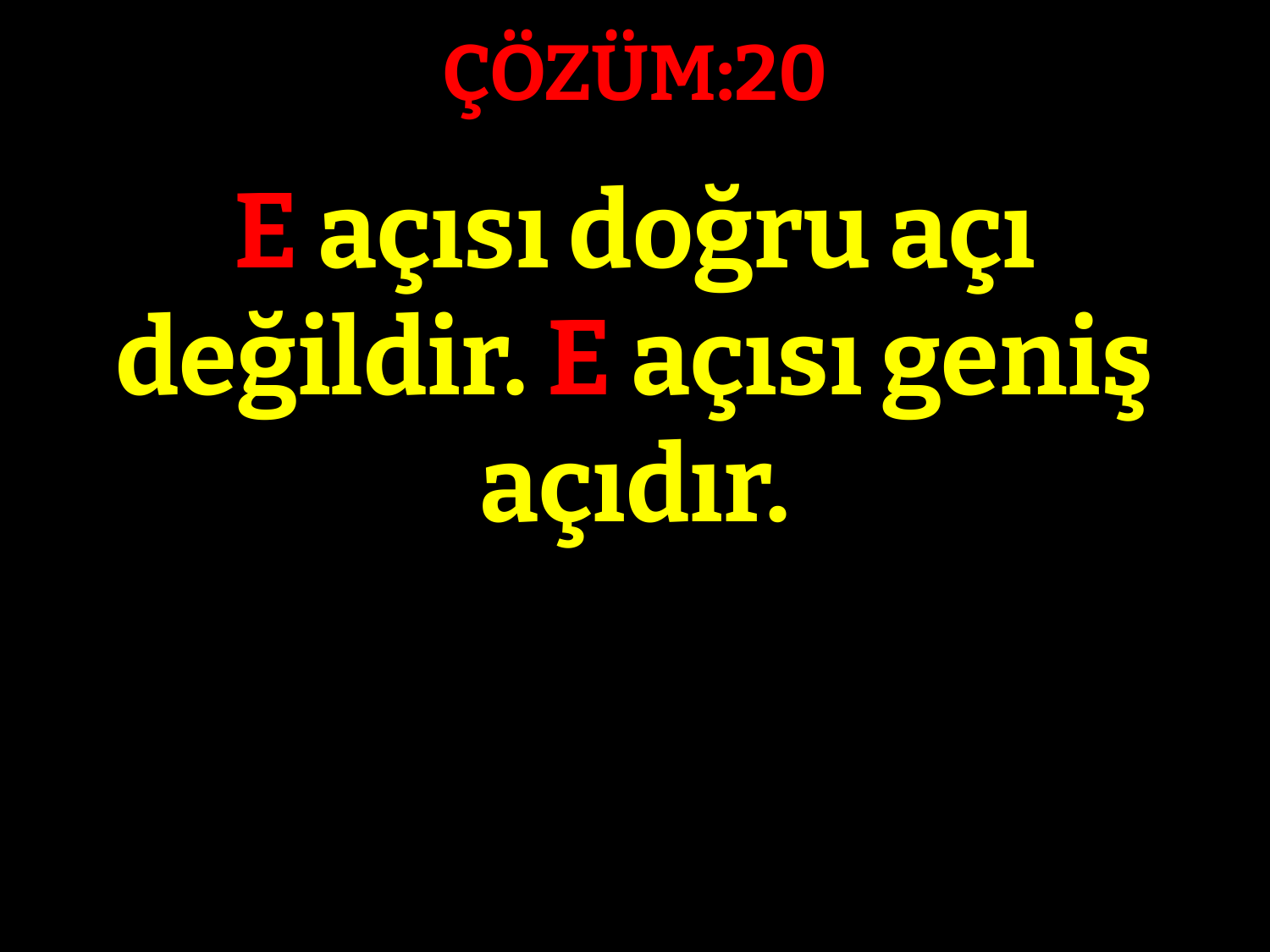

ÇÖZÜM:20
E açısı doğru açı değildir. E açısı geniş açıdır.
#